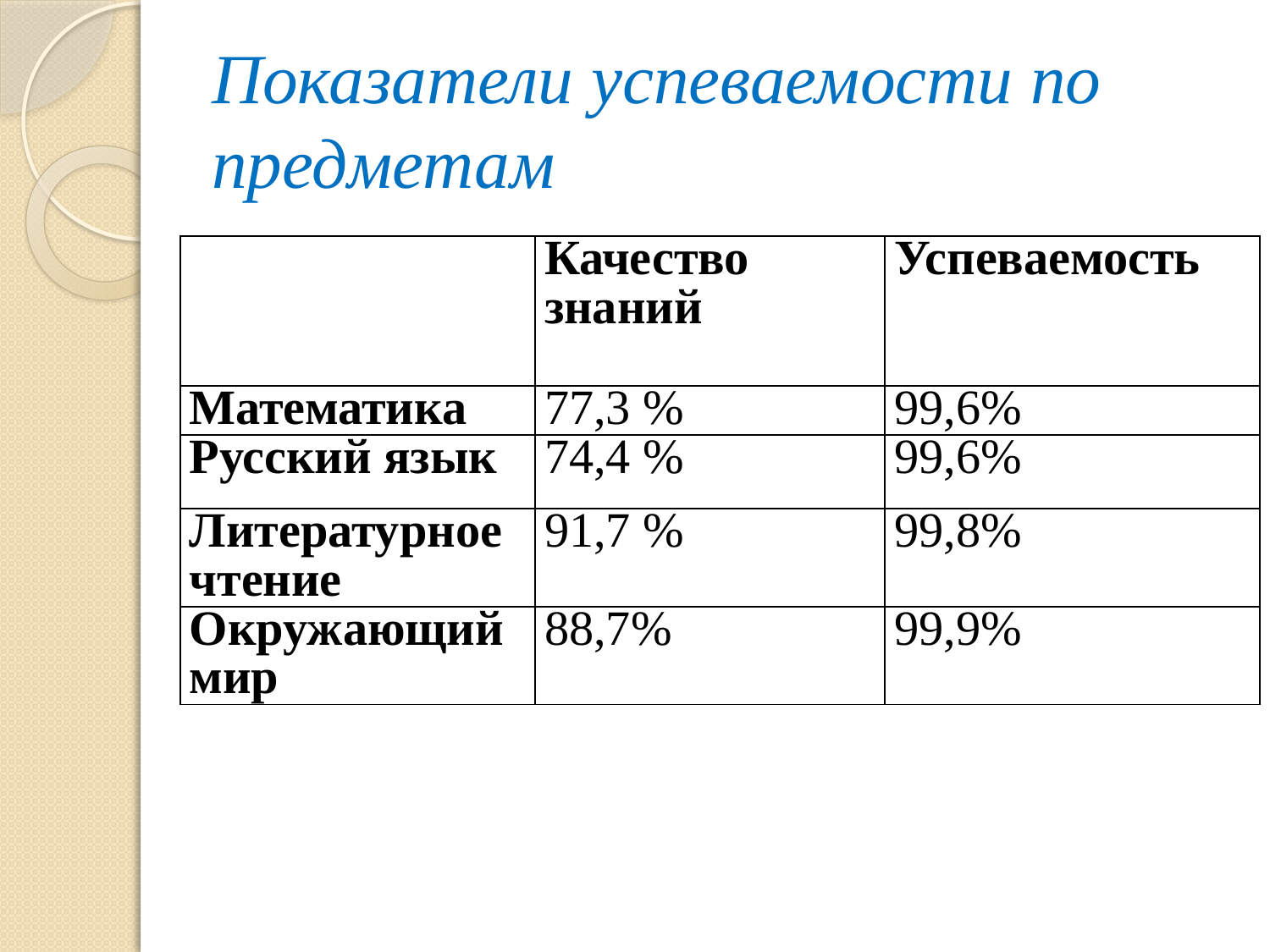

# Показатели успеваемости по предметам
|  | Качество знаний | Успеваемость |
| --- | --- | --- |
| Математика | 77,3 % | 99,6% |
| Русский язык | 74,4 % | 99,6% |
| Литературное чтение | 91,7 % | 99,8% |
| Окружающий мир | 88,7% | 99,9% |